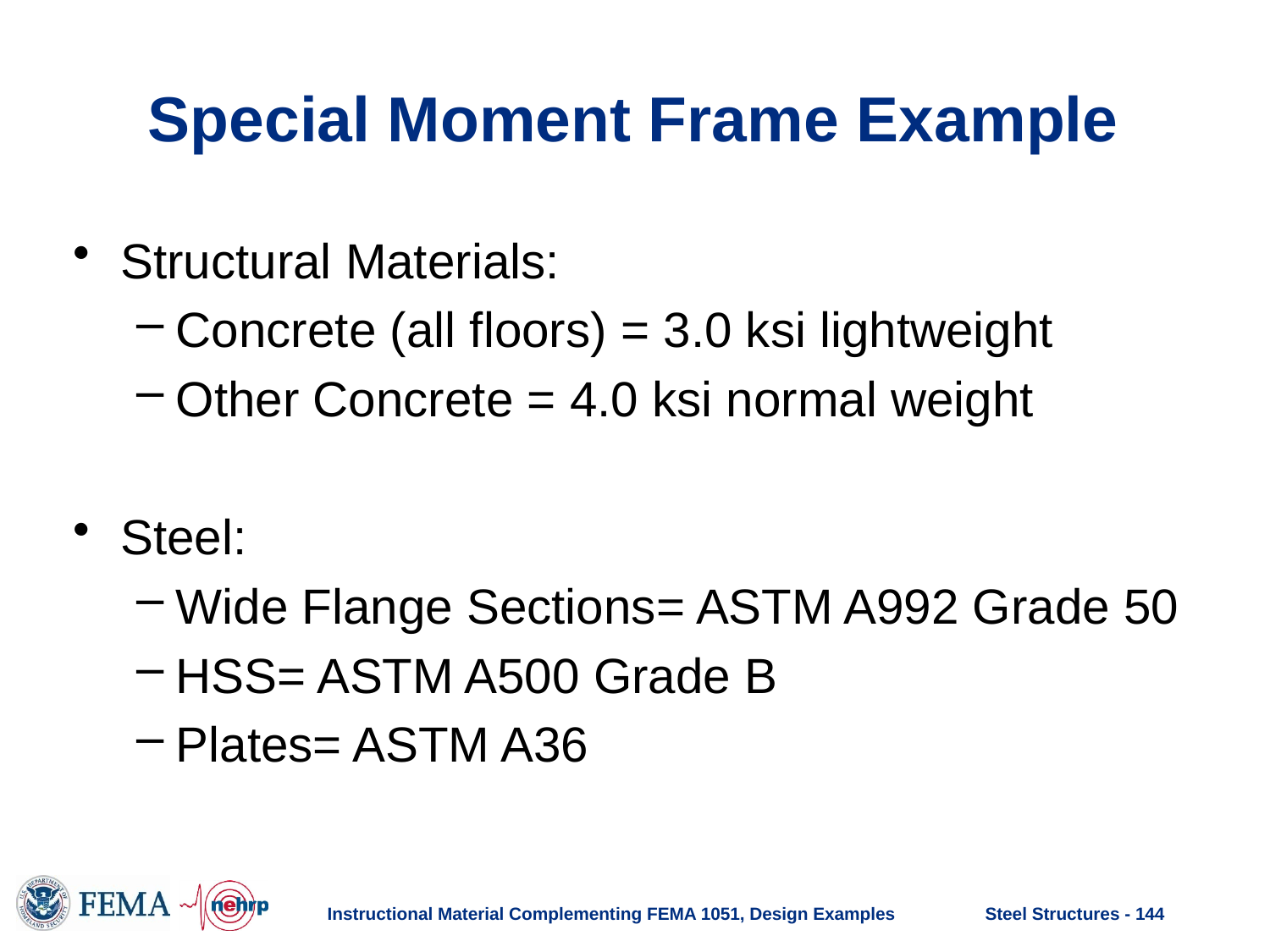

# Special Moment Frame Example
Structural Materials:
Concrete (all floors) = 3.0 ksi lightweight
Other Concrete = 4.0 ksi normal weight

Steel:
Wide Flange Sections= ASTM A992 Grade 50
HSS= ASTM A500 Grade B
Plates= ASTM A36
Instructional Material Complementing FEMA 1051, Design Examples
Steel Structures - 144